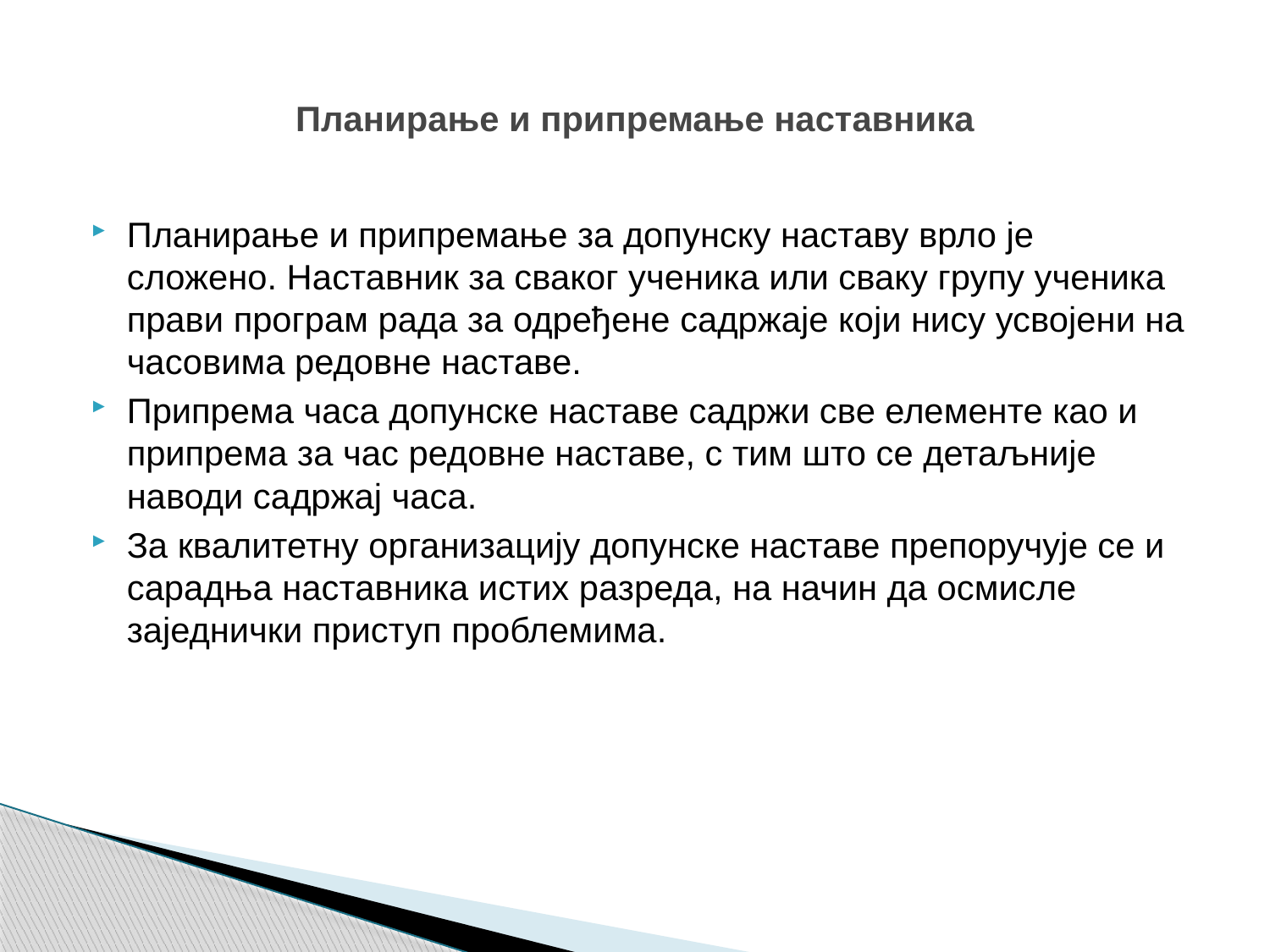

# Планирање и припремање наставника
Планирање и припремање за допунску наставу врло је сложено. Наставник за сваког ученика или сваку групу ученика прави програм рада за одређене садржаје који нису усвојени на часовима редовне наставе.
Припрема часа допунске наставе садржи све елементе као и припрема за час редовне наставе, с тим што се детаљније наводи садржај часа.
За квалитетну организацију допунске наставе препоручује се и сарадња наставника истих разреда, на начин да осмисле заједнички приступ проблемима.